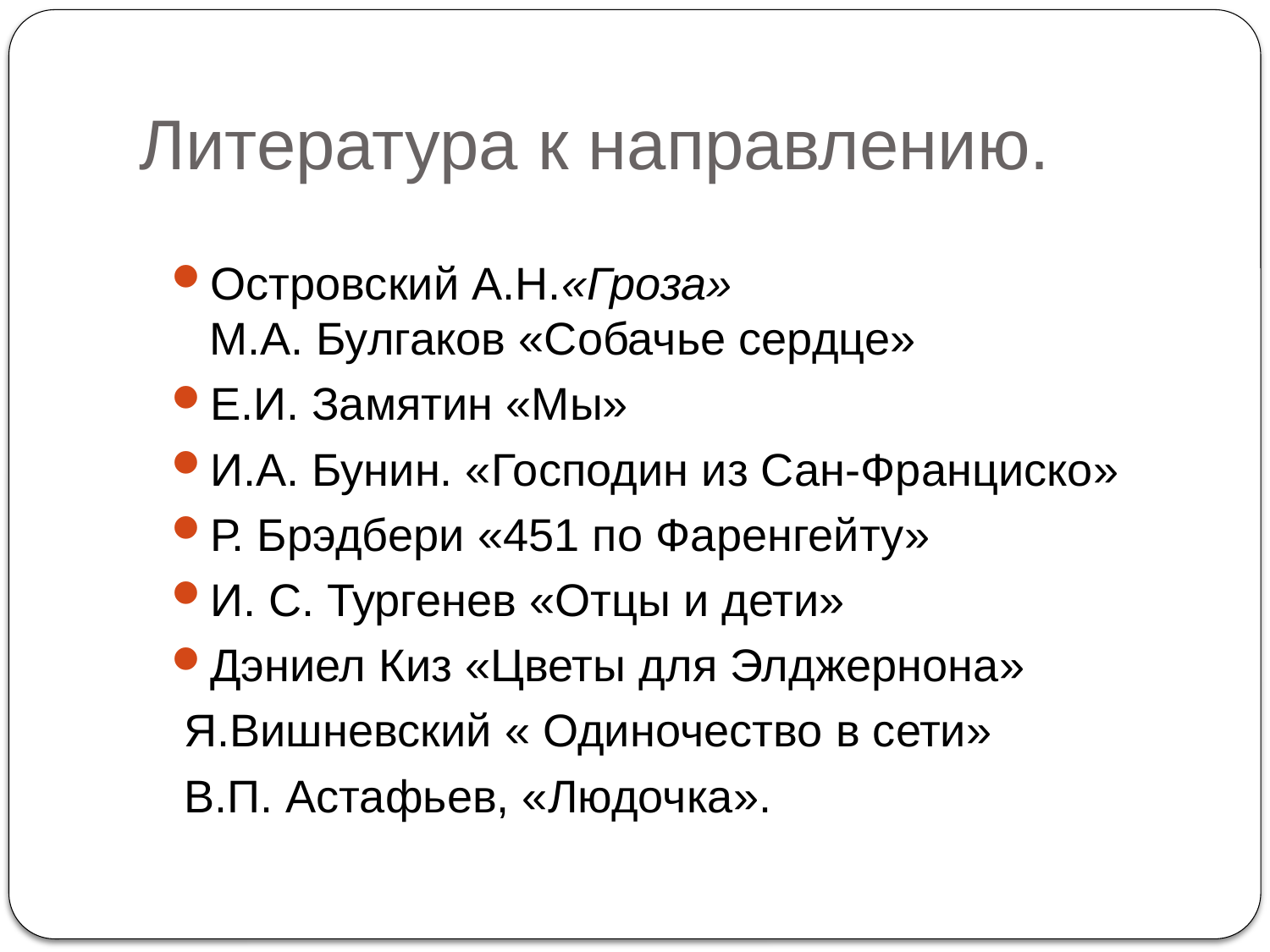

# Литература к направлению.
Островский А.Н.«Гроза»
М.А. Булгаков «Собачье сердце»
Е.И. Замятин «Мы»
И.А. Бунин. «Господин из Сан-Франциско»
Р. Брэдбери «451 по Фаренгейту»
И. С. Тургенев «Отцы и дети»
Дэниел Киз «Цветы для Элджернона»
 Я.Вишневский « Одиночество в сети»
 В.П. Астафьев, «Людочка».